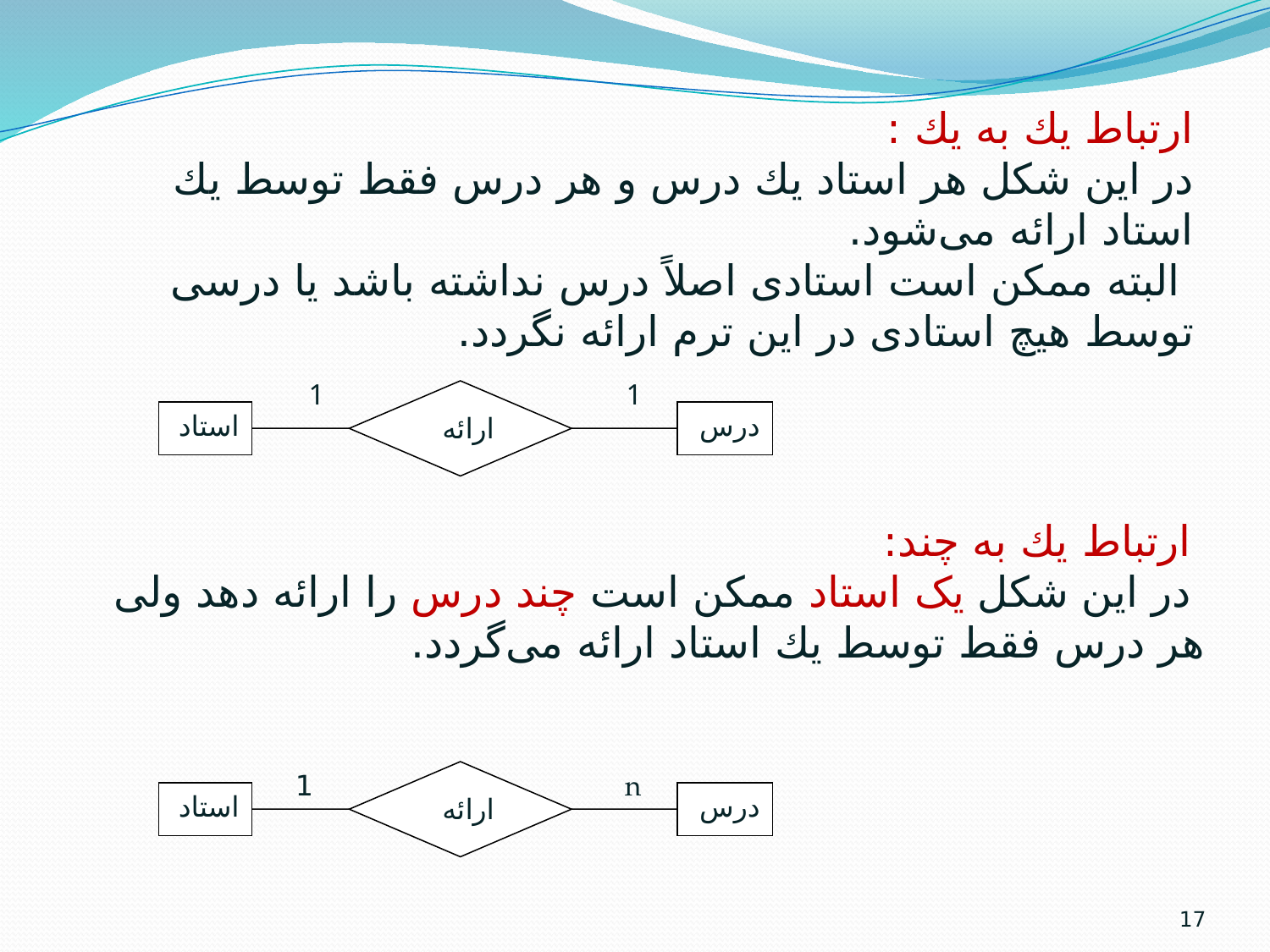

ارتباط يك به يك :
در اين شكل هر استاد يك درس و هر درس فقط توسط يك استاد ارائه می‌شود.
 البته ممكن است استادی اصلاً درس نداشته باشد يا درسی توسط هيچ استادی در اين ترم ارائه نگردد.
1
1
 ارائه
استاد
درس
 ارتباط يك به چند:
 در اين شكل يک استاد ممكن است چند درس را ارائه دهد ولی هر درس فقط توسط يك استاد ارائه می‌‌گردد.
1
 ارائه
n
استاد
درس
17